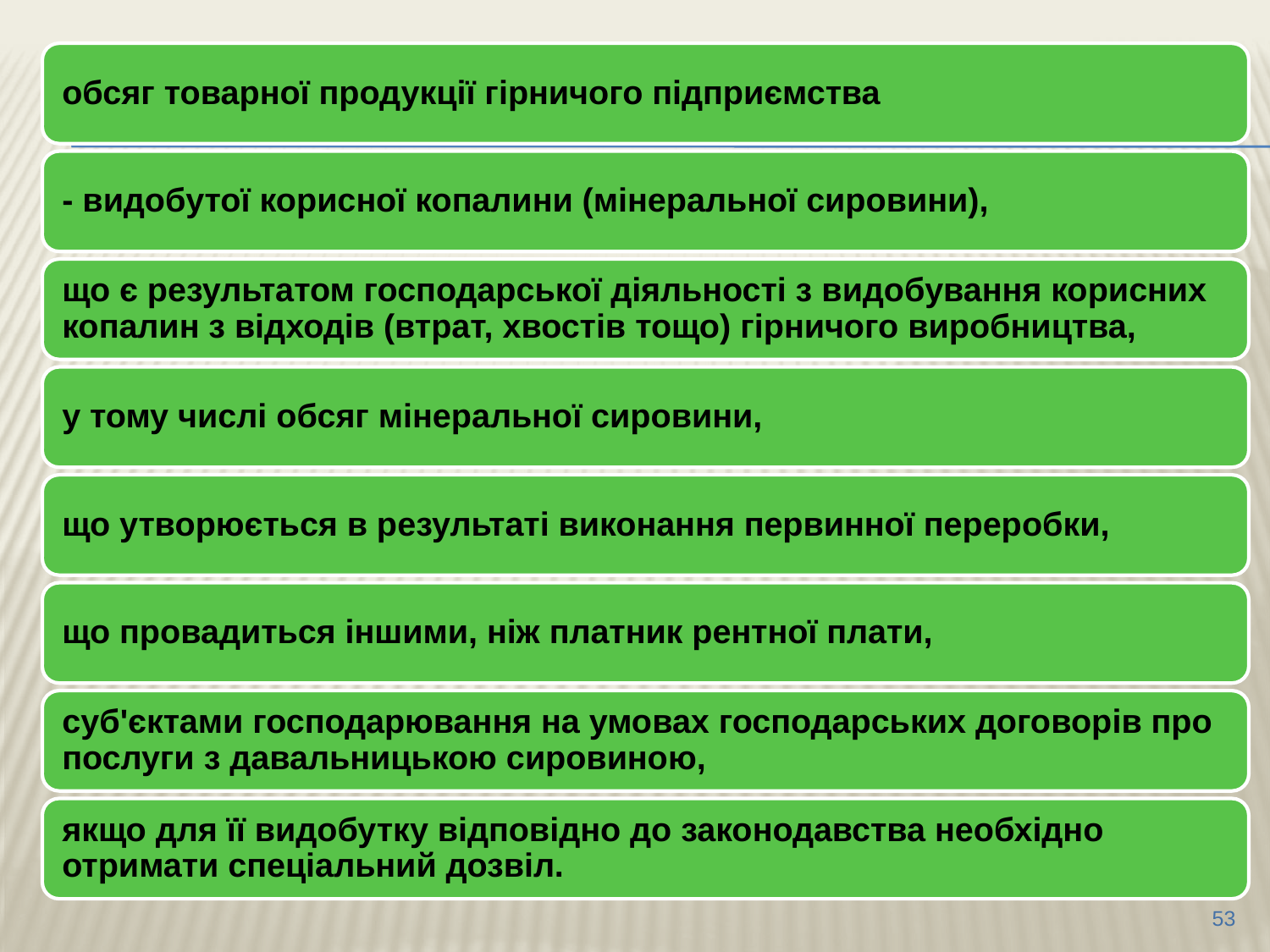

обсяг товарної продукції гірничого підприємства
- видобутої корисної копалини (мінеральної сировини),
що є результатом господарської діяльності з видобування корисних копалин з відходів (втрат, хвостів тощо) гірничого виробництва,
у тому числі обсяг мінеральної сировини,
що утворюється в результаті виконання первинної переробки,
що провадиться іншими, ніж платник рентної плати,
суб'єктами господарювання на умовах господарських договорів про послуги з давальницькою сировиною,
якщо для її видобутку відповідно до законодавства необхідно отримати спеціальний дозвіл.
53